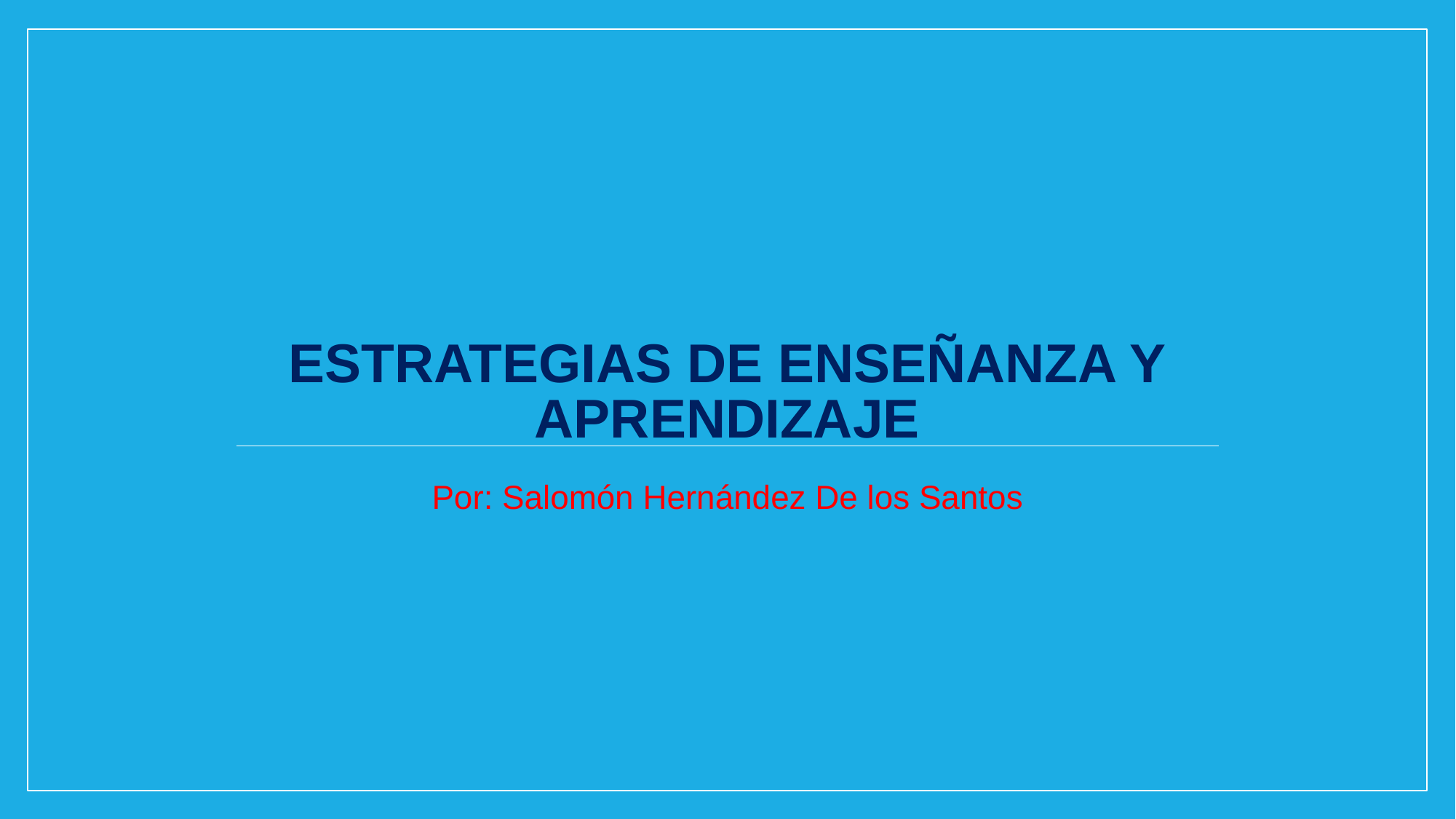

# ESTRATEGIAS DE ENSEÑANZA Y APRENDIZAJE
Por: Salomón Hernández De los Santos